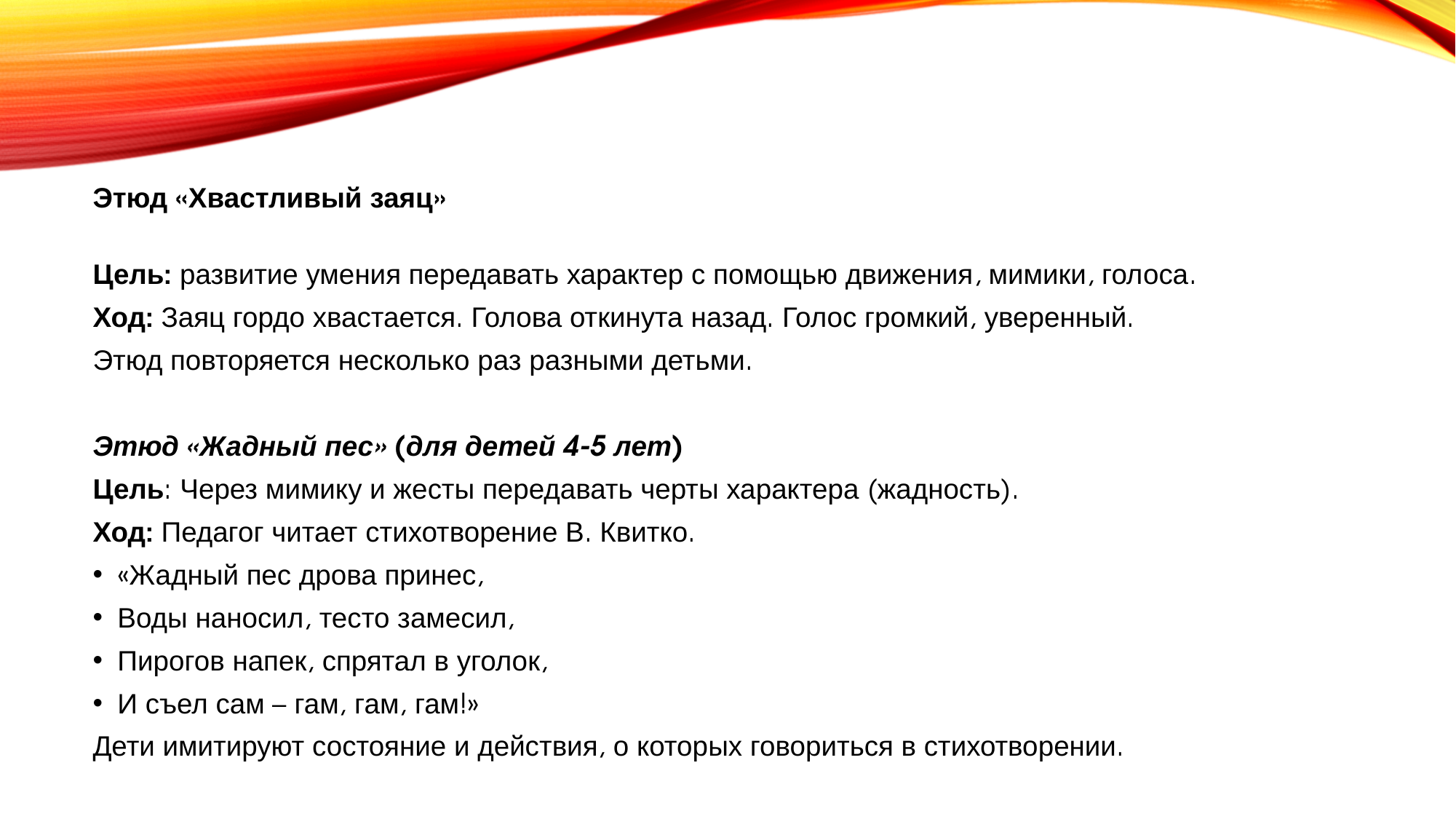

Этюд «Хвастливый заяц»
Цель: развитие умения передавать характер с помощью движения, мимики, голоса.
Ход: Заяц гордо хвастается. Голова откинута назад. Голос громкий, уверенный.
Этюд повторяется несколько раз разными детьми.

Этюд «Жадный пес» (для детей 4-5 лет)
Цель: Через мимику и жесты передавать черты характера (жадность).
Ход: Педагог читает стихотворение В. Квитко.
«Жадный пес дрова принес,
Воды наносил, тесто замесил,
Пирогов напек, спрятал в уголок,
И съел сам – гам, гам, гам!»
Дети имитируют состояние и действия, о которых говориться в стихотворении.